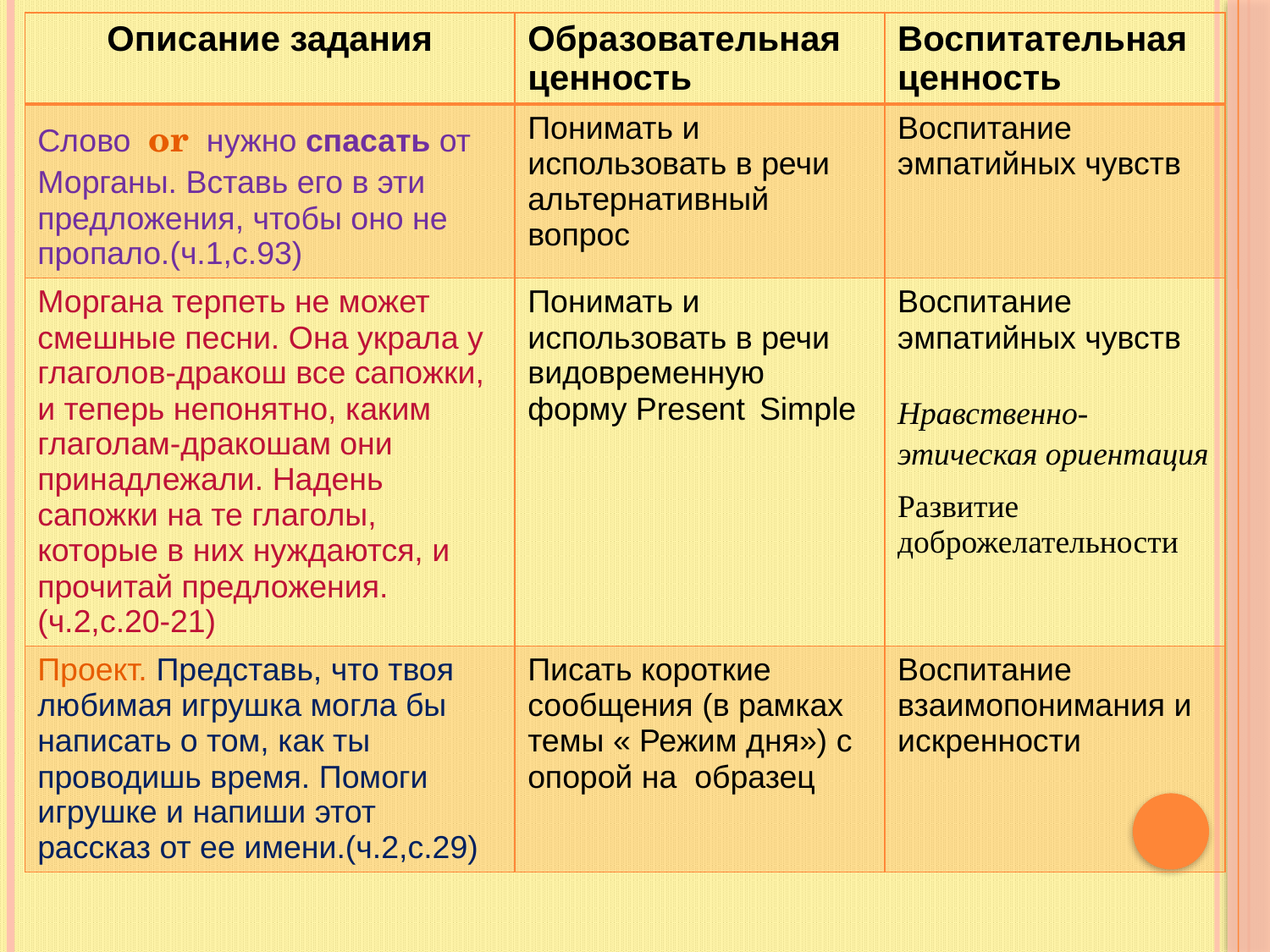

| Описание задания | Образовательная ценность | Воспитательная ценность |
| --- | --- | --- |
| Слово or нужно спасать от Морганы. Вставь его в эти предложения, чтобы оно не пропало.(ч.1,с.93) | Понимать и использовать в речи альтернативный вопрос | Воспитание эмпатийных чувств |
| Моргана терпеть не может смешные песни. Она украла у глаголов-дракош все сапожки, и теперь непонятно, каким глаголам-дракошам они принадлежали. Надень сапожки на те глаголы, которые в них нуждаются, и прочитай предложения.(ч.2,с.20-21) | Понимать и использовать в речи видовременную форму Present Simple | Воспитание эмпатийных чувств Нравственно-этическая ориентация Развитие доброжелательности |
| Проект. Представь, что твоя любимая игрушка могла бы написать о том, как ты проводишь время. Помоги игрушке и напиши этот рассказ от ее имени.(ч.2,с.29) | Писать короткие сообщения (в рамках темы « Режим дня») с опорой на образец | Воспитание взаимопонимания и искренности |